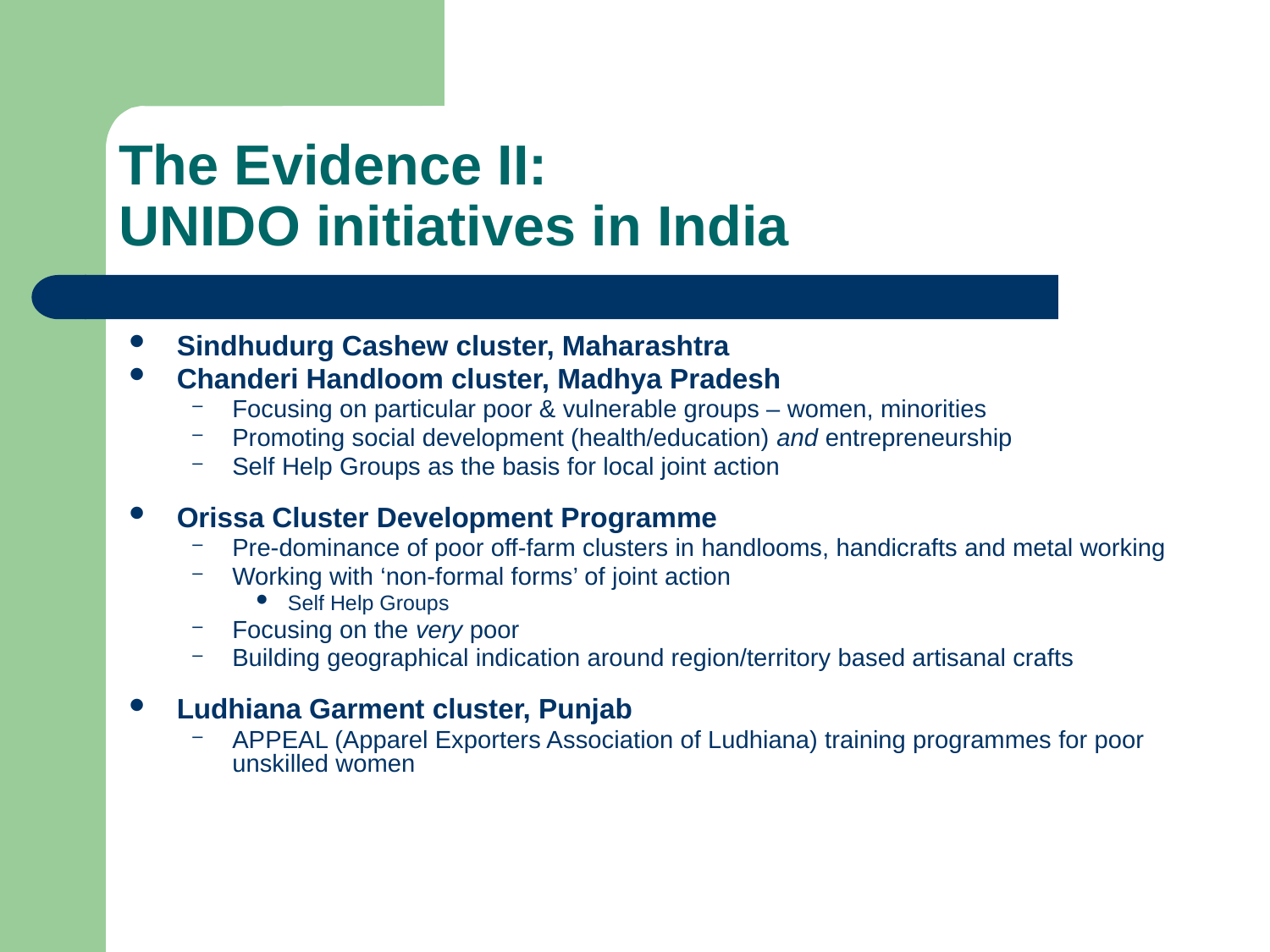

# The Evidence II: UNIDO initiatives in India
Sindhudurg Cashew cluster, Maharashtra
Chanderi Handloom cluster, Madhya Pradesh
Focusing on particular poor & vulnerable groups – women, minorities
Promoting social development (health/education) and entrepreneurship
Self Help Groups as the basis for local joint action

Orissa Cluster Development Programme
Pre-dominance of poor off-farm clusters in handlooms, handicrafts and metal working
Working with ‘non-formal forms’ of joint action
Self Help Groups
Focusing on the very poor
Building geographical indication around region/territory based artisanal crafts

Ludhiana Garment cluster, Punjab
APPEAL (Apparel Exporters Association of Ludhiana) training programmes for poor unskilled women